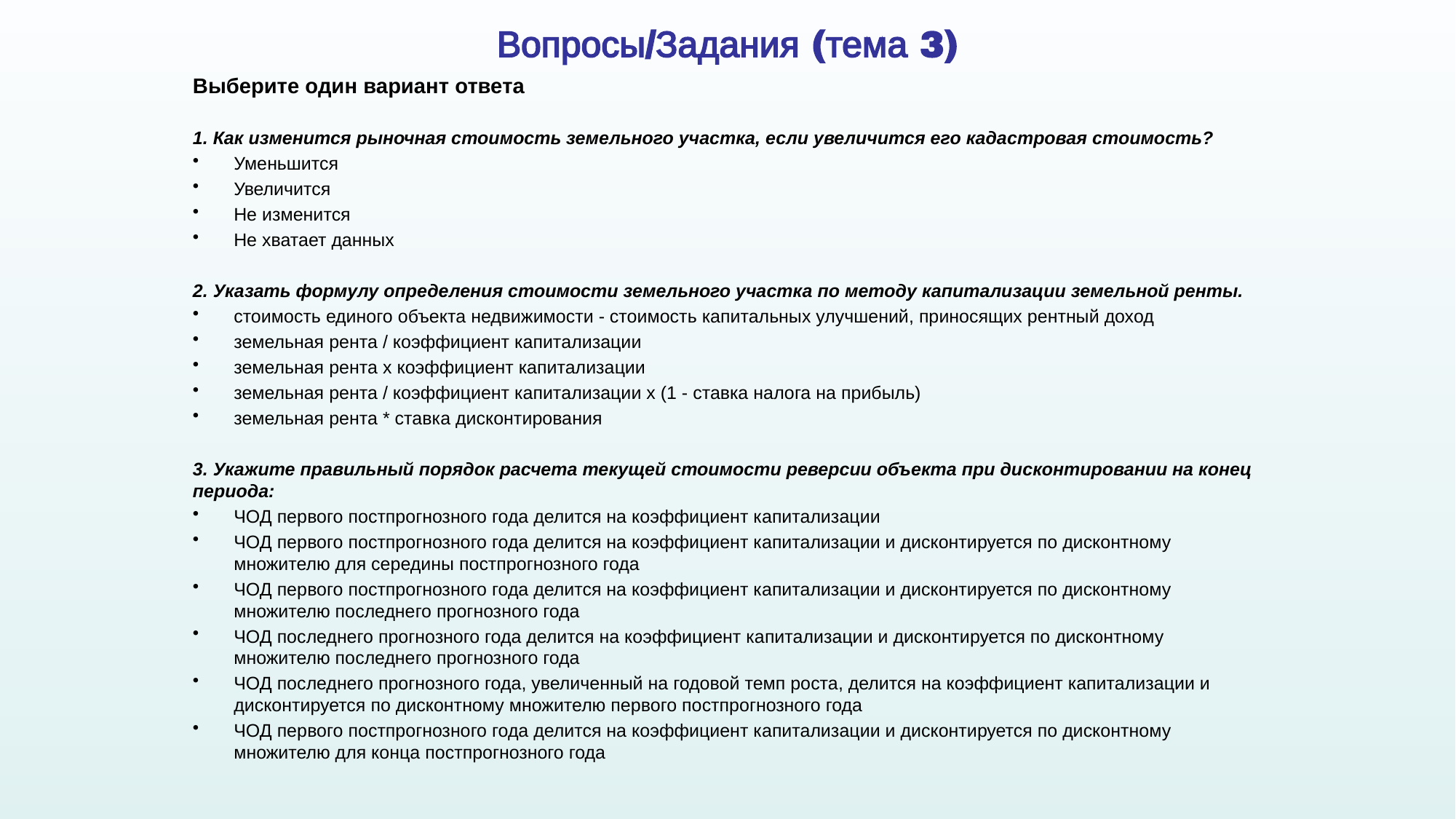

# Вопросы/Задания (тема 3)
Выберите один вариант ответа

1. Как изменится рыночная стоимость земельного участка, если увеличится его кадастровая стоимость?
Уменьшится
Увеличится
Не изменится
Не хватает данных

2. Указать формулу определения стоимости земельного участка по методу капитализации земельной ренты.
стоимость единого объекта недвижимости - стоимость капитальных улучшений, приносящих рентный доход
земельная рента / коэффициент капитализации
земельная рента х коэффициент капитализации
земельная рента / коэффициент капитализации х (1 - ставка налога на прибыль)
земельная рента * ставка дисконтирования

3. Укажите правильный порядок расчета текущей стоимости реверсии объекта при дисконтировании на конец периода:
ЧОД первого постпрогнозного года делится на коэффициент капитализации
ЧОД первого постпрогнозного года делится на коэффициент капитализации и дисконтируется по дисконтному множителю для середины постпрогнозного года
ЧОД первого постпрогнозного года делится на коэффициент капитализации и дисконтируется по дисконтному множителю последнего прогнозного года
ЧОД последнего прогнозного года делится на коэффициент капитализации и дисконтируется по дисконтному множителю последнего прогнозного года
ЧОД последнего прогнозного года, увеличенный на годовой темп роста, делится на коэффициент капитализации и дисконтируется по дисконтному множителю первого постпрогнозного года
ЧОД первого постпрогнозного года делится на коэффициент капитализации и дисконтируется по дисконтному множителю для конца постпрогнозного года